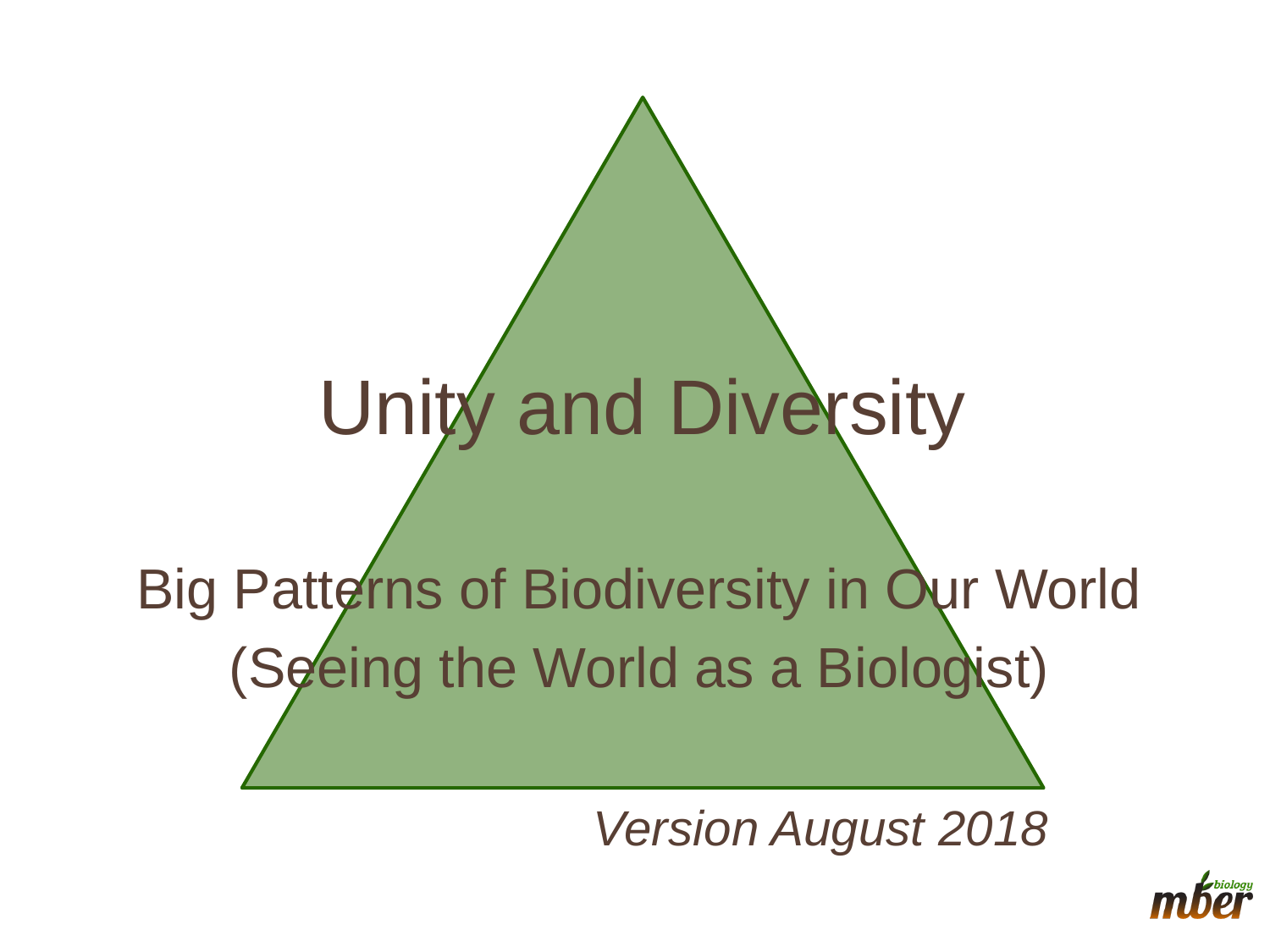

# Unity and Diversity
Big Patterns of Biodiversity in Our World
(Seeing the World as a Biologist)
Version August 2018